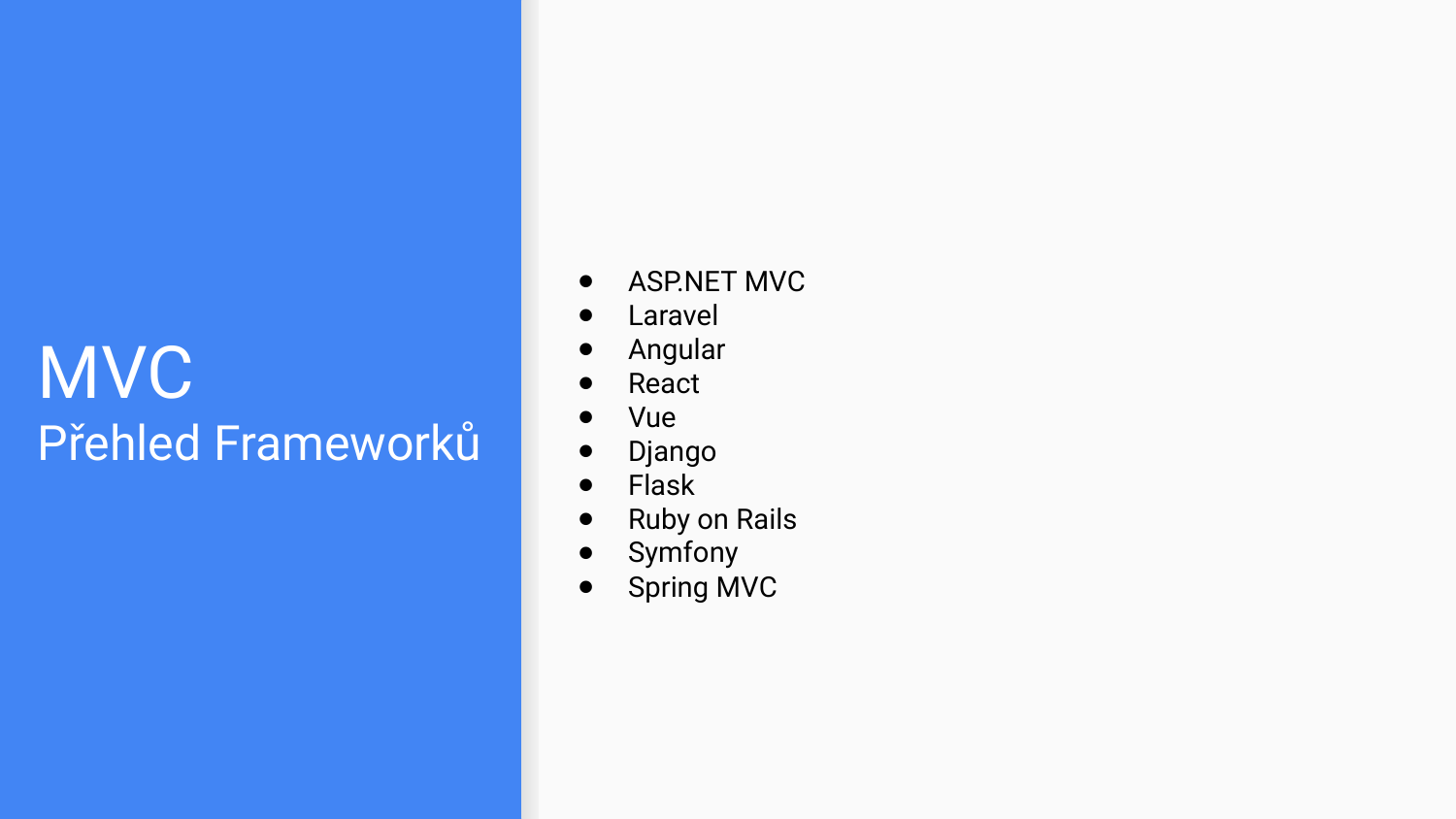

ASP.NET MVC
Laravel
Angular
React
Vue
Django
Flask
Ruby on Rails
Symfony
Spring MVC
# MVC
Přehled Frameworků